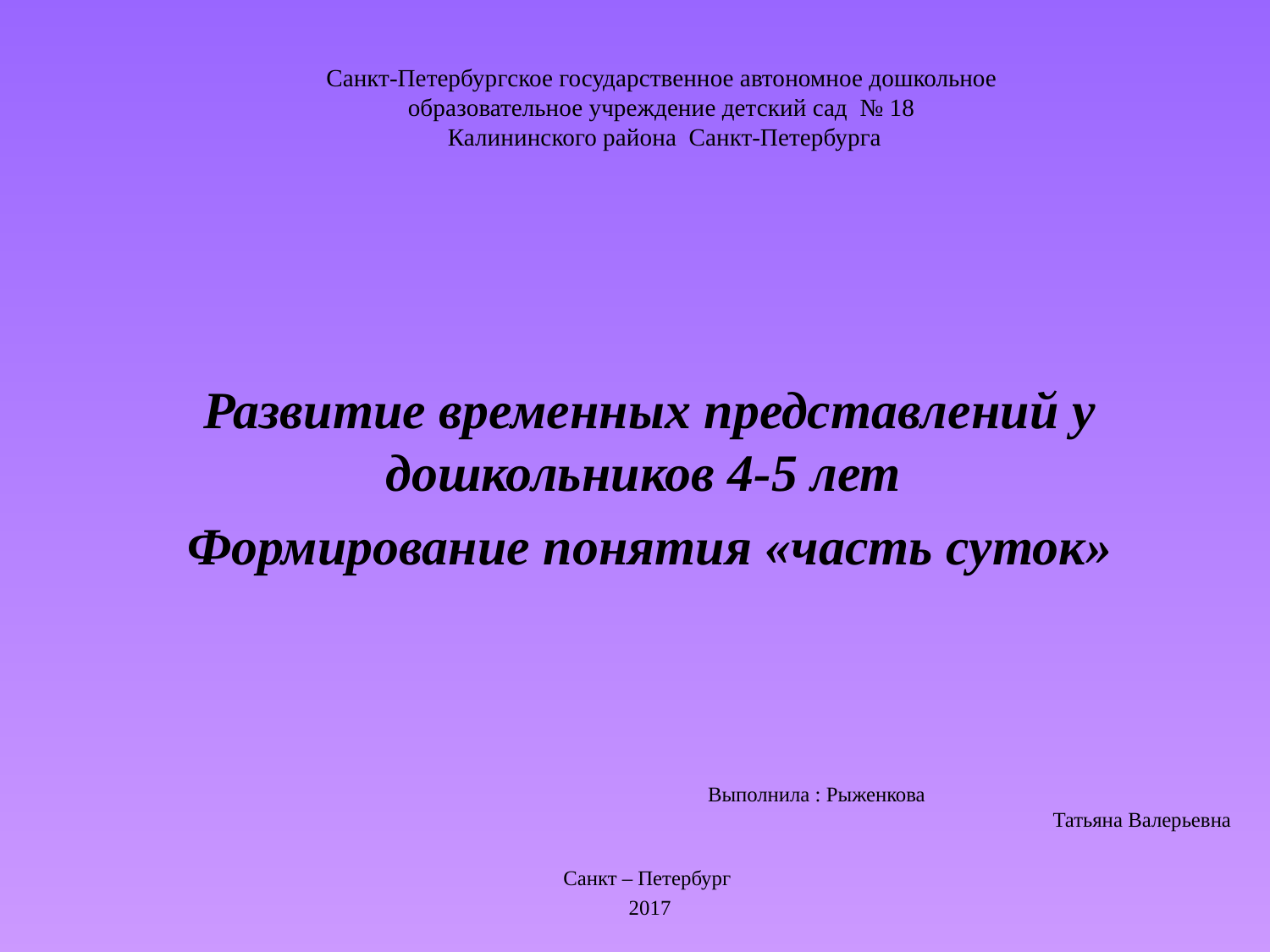

# Санкт-Петербургское государственное автономное дошкольное образовательное учреждение детский сад  № 18 Калининского района  Санкт-Петербурга

Развитие временных представлений у дошкольников 4-5 лет
Формирование понятия «часть суток»

                                                                                                                        Выполнила : Рыженкова                                                                                                                              Татьяна Валерьевна

Санкт – Петербург
2017